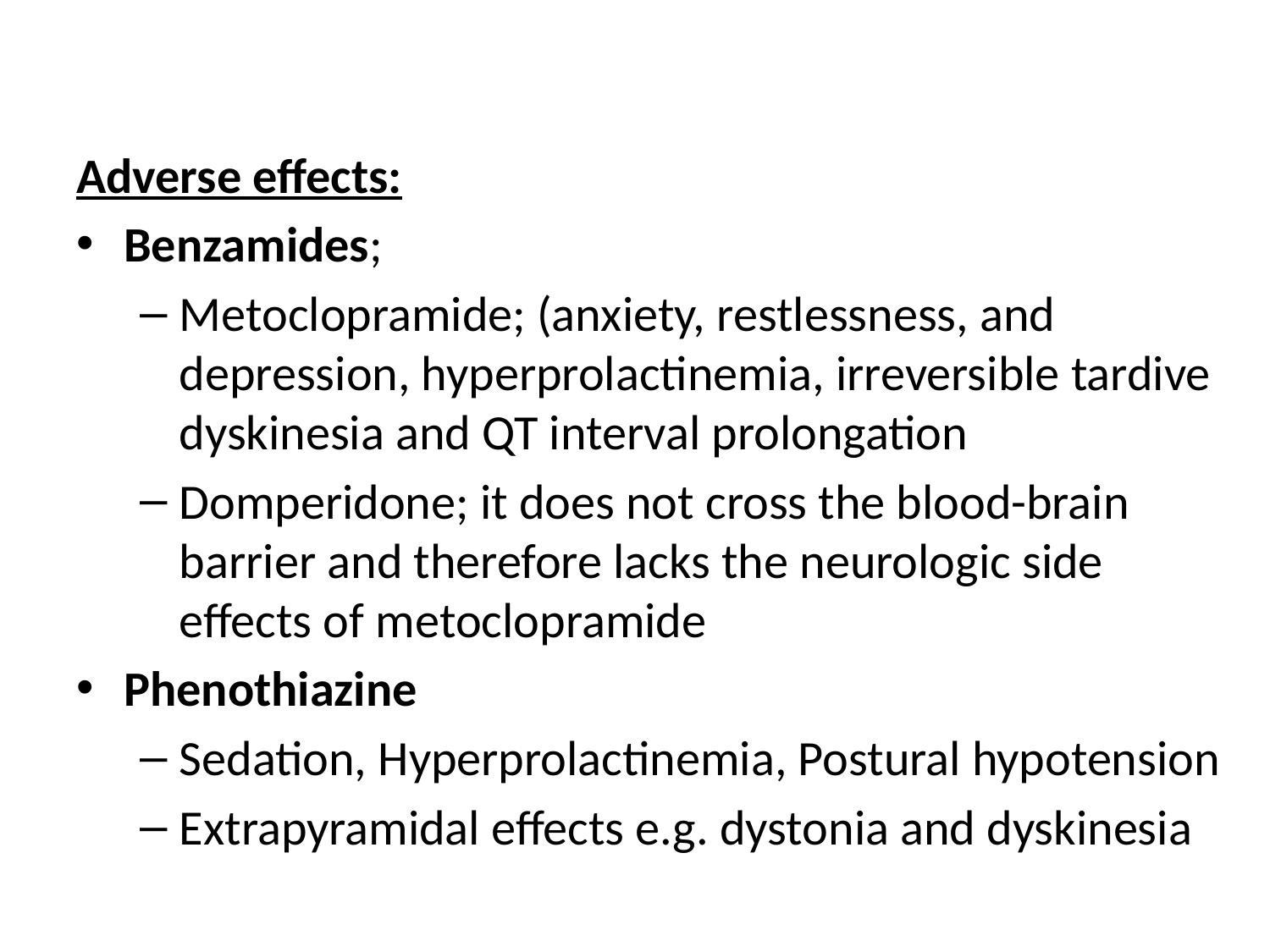

Adverse effects:
Benzamides;
Metoclopramide; (anxiety, restlessness, and depression, hyperprolactinemia, irreversible tardive dyskinesia and QT interval prolongation
Domperidone; it does not cross the blood-brain barrier and therefore lacks the neurologic side effects of metoclopramide
Phenothiazine
Sedation, Hyperprolactinemia, Postural hypotension
Extrapyramidal effects e.g. dystonia and dyskinesia